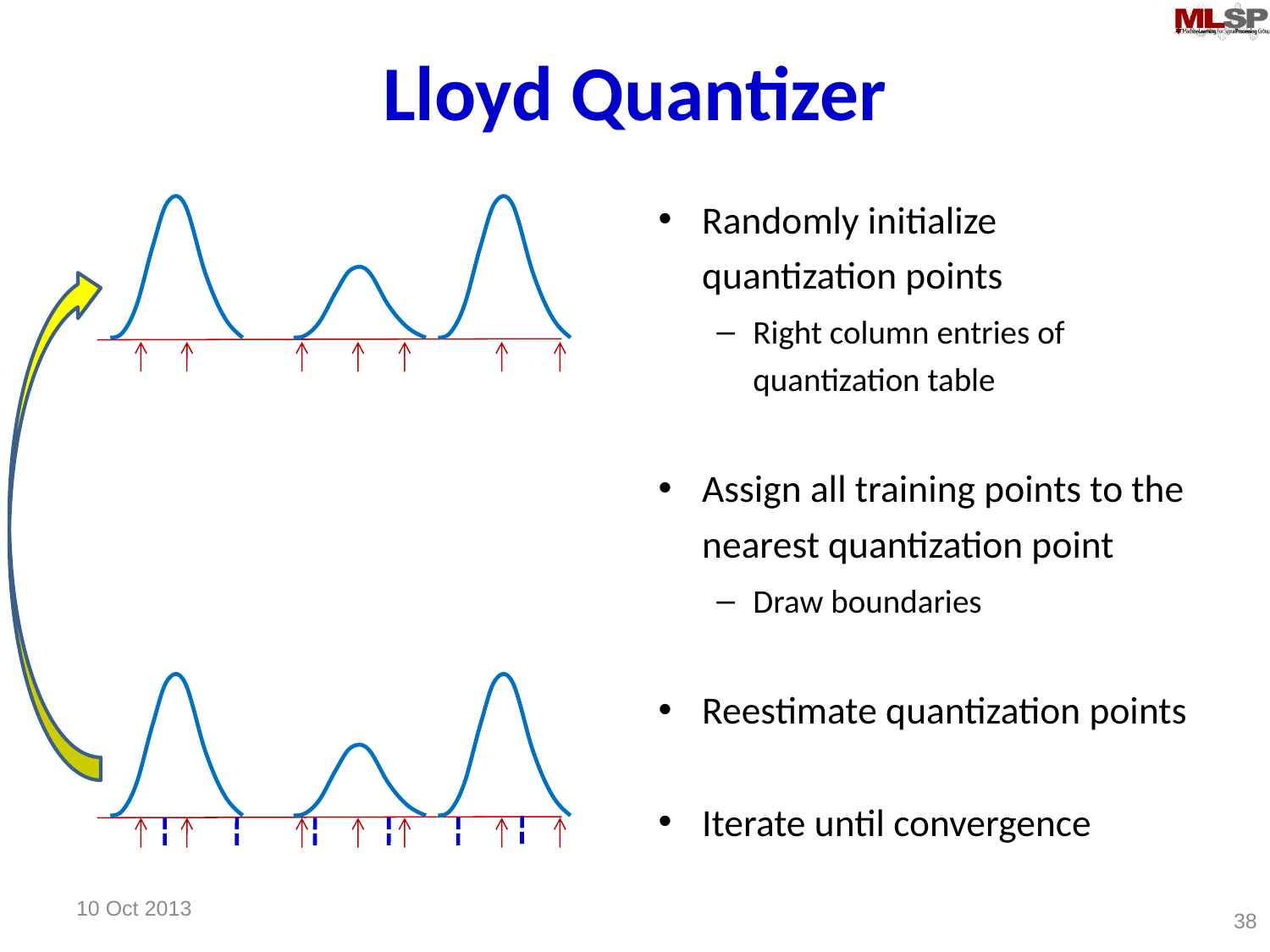

# Lloyd Quantizer
Randomly initialize quantization points
Right column entries of quantization table

Assign all training points to the nearest quantization point
Draw boundaries

Reestimate quantization points

Iterate until convergence

10 Oct 2013
38